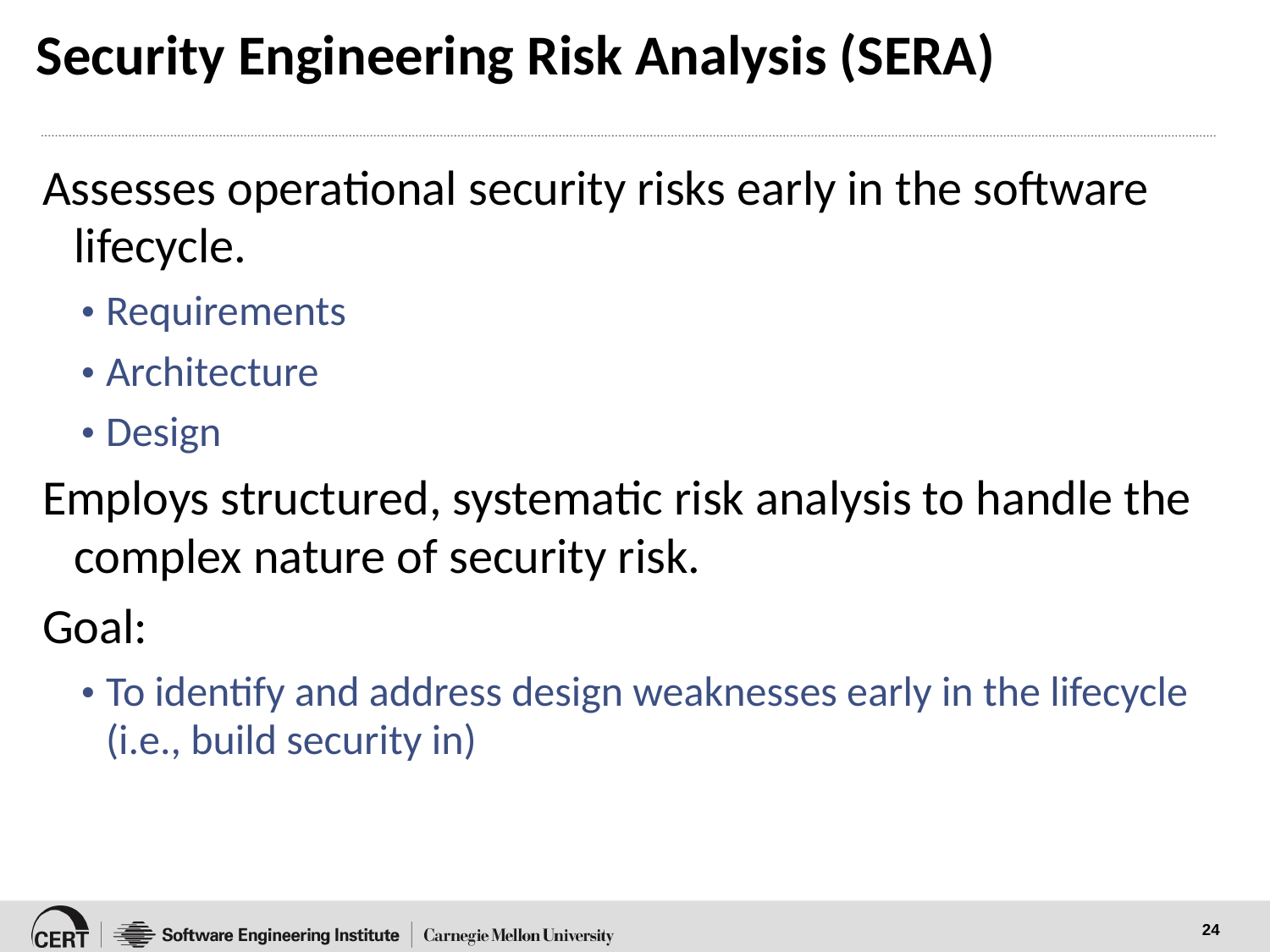

# Security Engineering Risk Analysis (SERA)
Assesses operational security risks early in the software lifecycle.
Requirements
Architecture
Design
Employs structured, systematic risk analysis to handle the complex nature of security risk.
Goal:
To identify and address design weaknesses early in the lifecycle (i.e., build security in)